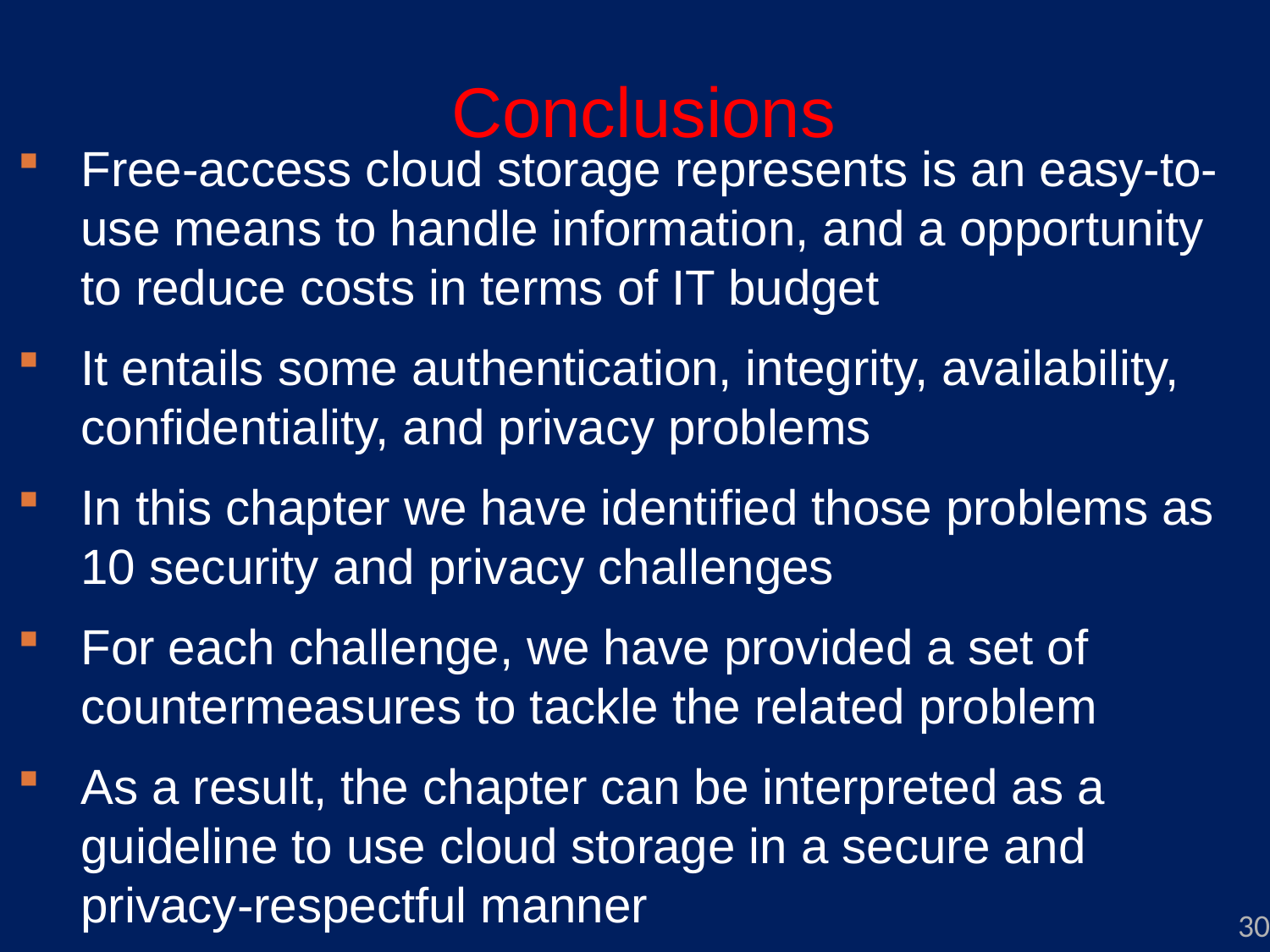

# Conclusions
Free-access cloud storage represents is an easy-to-use means to handle information, and a opportunity to reduce costs in terms of IT budget
It entails some authentication, integrity, availability, confidentiality, and privacy problems
In this chapter we have identified those problems as 10 security and privacy challenges
For each challenge, we have provided a set of countermeasures to tackle the related problem
As a result, the chapter can be interpreted as a guideline to use cloud storage in a secure and privacy-respectful manner

30